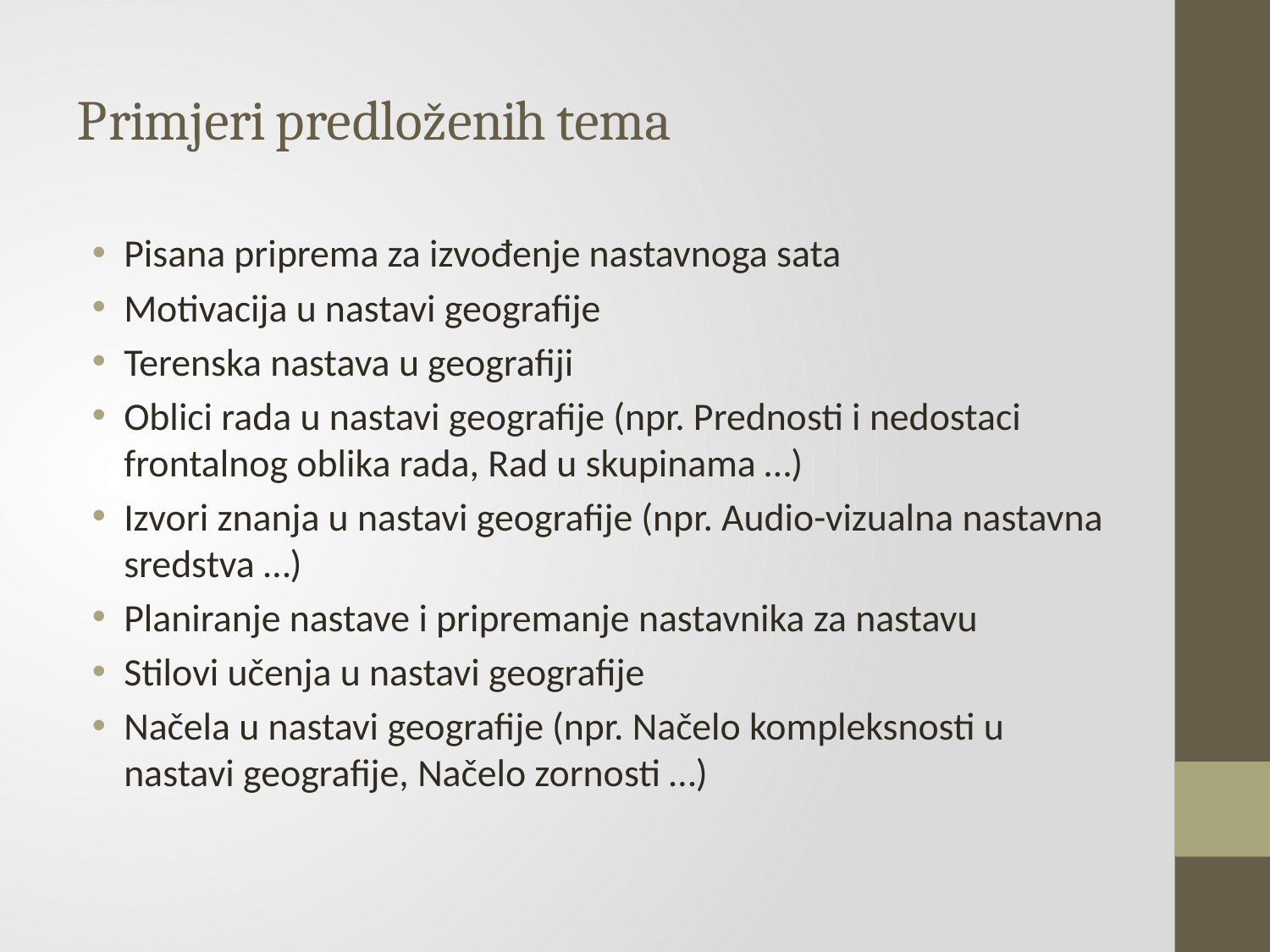

# Primjeri predloženih tema
Pisana priprema za izvođenje nastavnoga sata
Motivacija u nastavi geografije
Terenska nastava u geografiji
Oblici rada u nastavi geografije (npr. Prednosti i nedostaci frontalnog oblika rada, Rad u skupinama …)
Izvori znanja u nastavi geografije (npr. Audio-vizualna nastavna sredstva …)
Planiranje nastave i pripremanje nastavnika za nastavu
Stilovi učenja u nastavi geografije
Načela u nastavi geografije (npr. Načelo kompleksnosti u nastavi geografije, Načelo zornosti …)